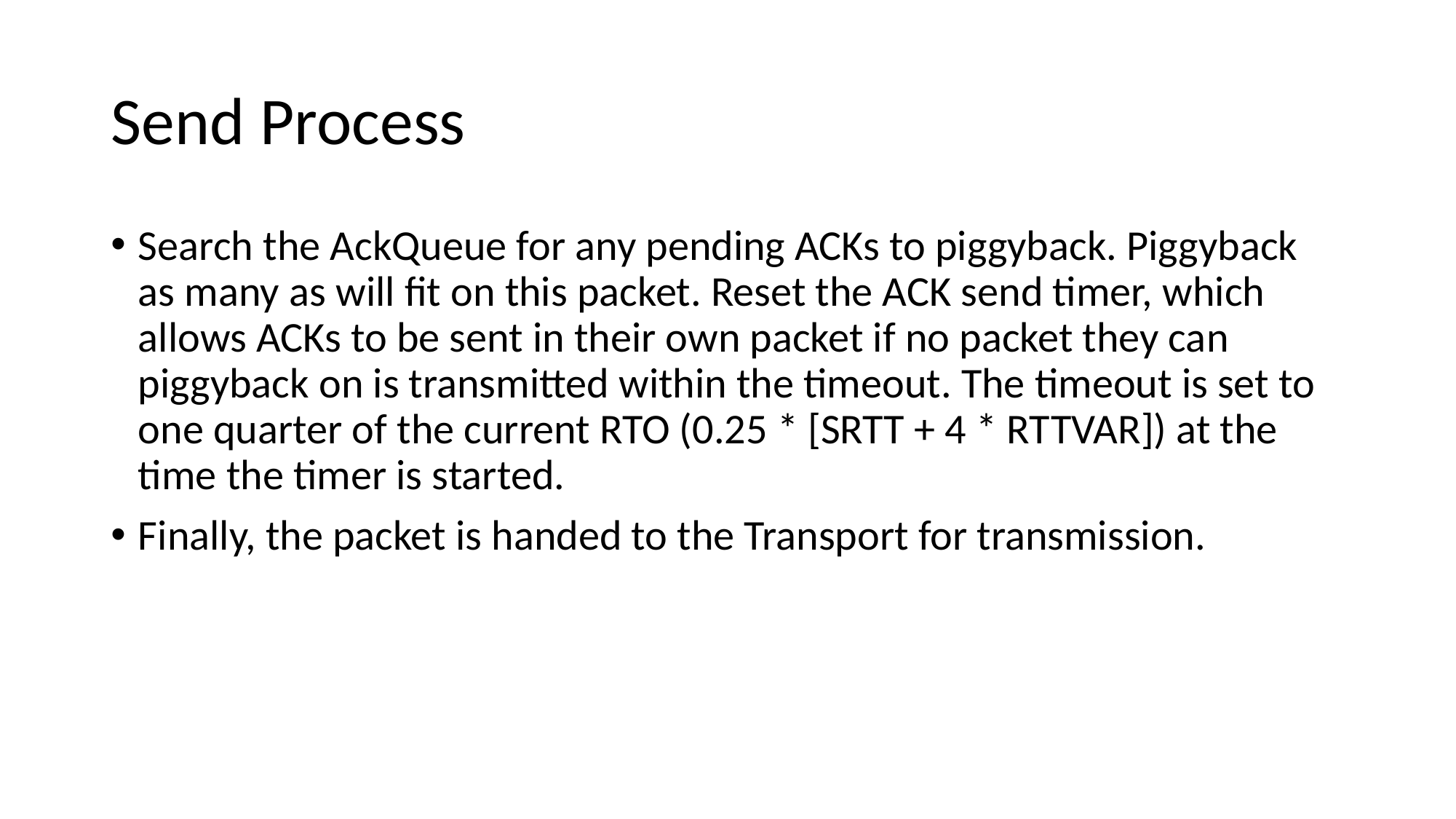

# Send Process
Search the AckQueue for any pending ACKs to piggyback. Piggyback as many as will fit on this packet. Reset the ACK send timer, which allows ACKs to be sent in their own packet if no packet they can piggyback on is transmitted within the timeout. The timeout is set to one quarter of the current RTO (0.25 * [SRTT + 4 * RTTVAR]) at the time the timer is started.
Finally, the packet is handed to the Transport for transmission.